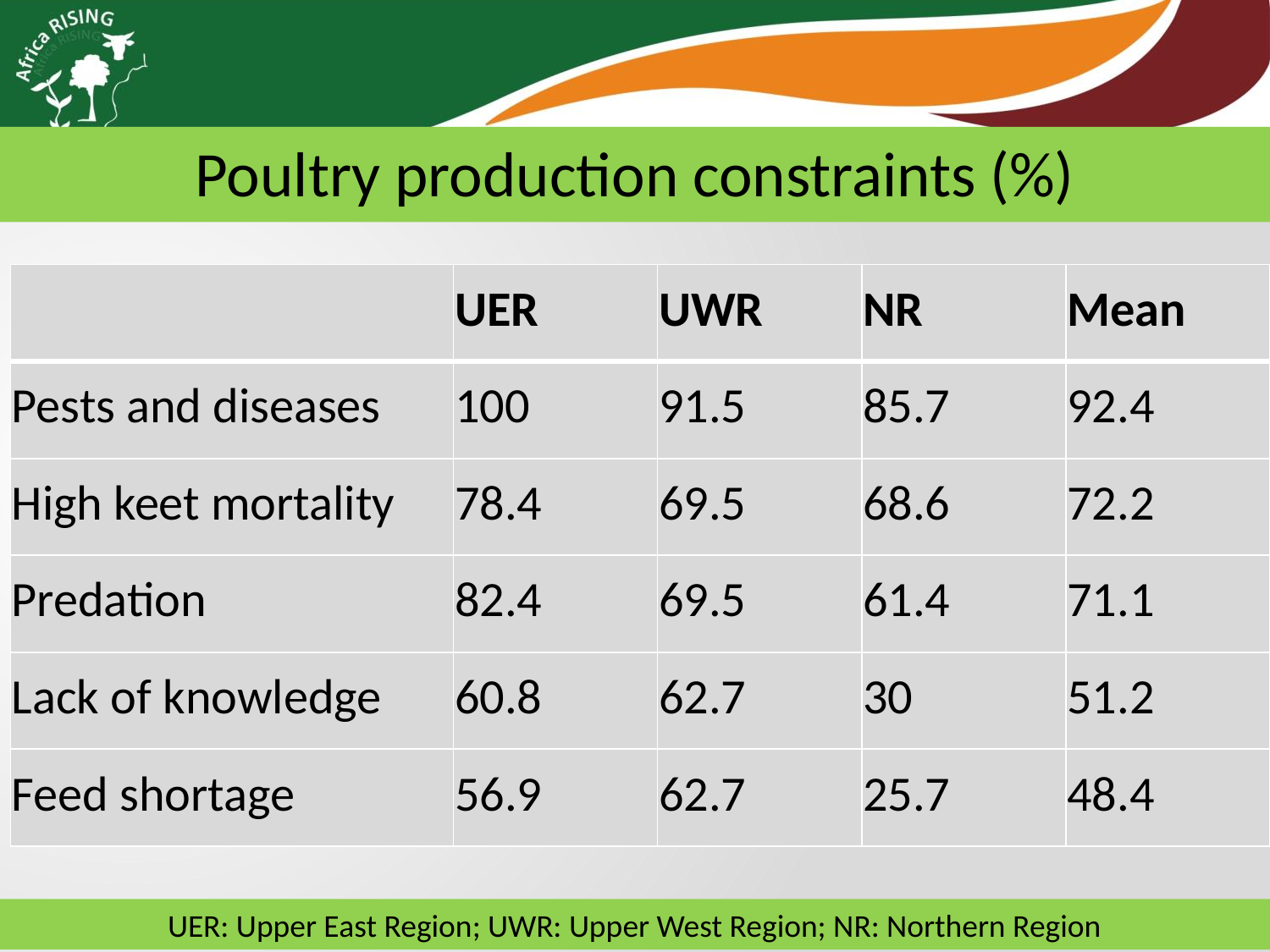

Poultry production constraints (%)
|  | UER | UWR | NR | Mean |
| --- | --- | --- | --- | --- |
| Pests and diseases | 100 | 91.5 | 85.7 | 92.4 |
| High keet mortality | 78.4 | 69.5 | 68.6 | 72.2 |
| Predation | 82.4 | 69.5 | 61.4 | 71.1 |
| Lack of knowledge | 60.8 | 62.7 | 30 | 51.2 |
| Feed shortage | 56.9 | 62.7 | 25.7 | 48.4 |
UER: Upper East Region; UWR: Upper West Region; NR: Northern Region